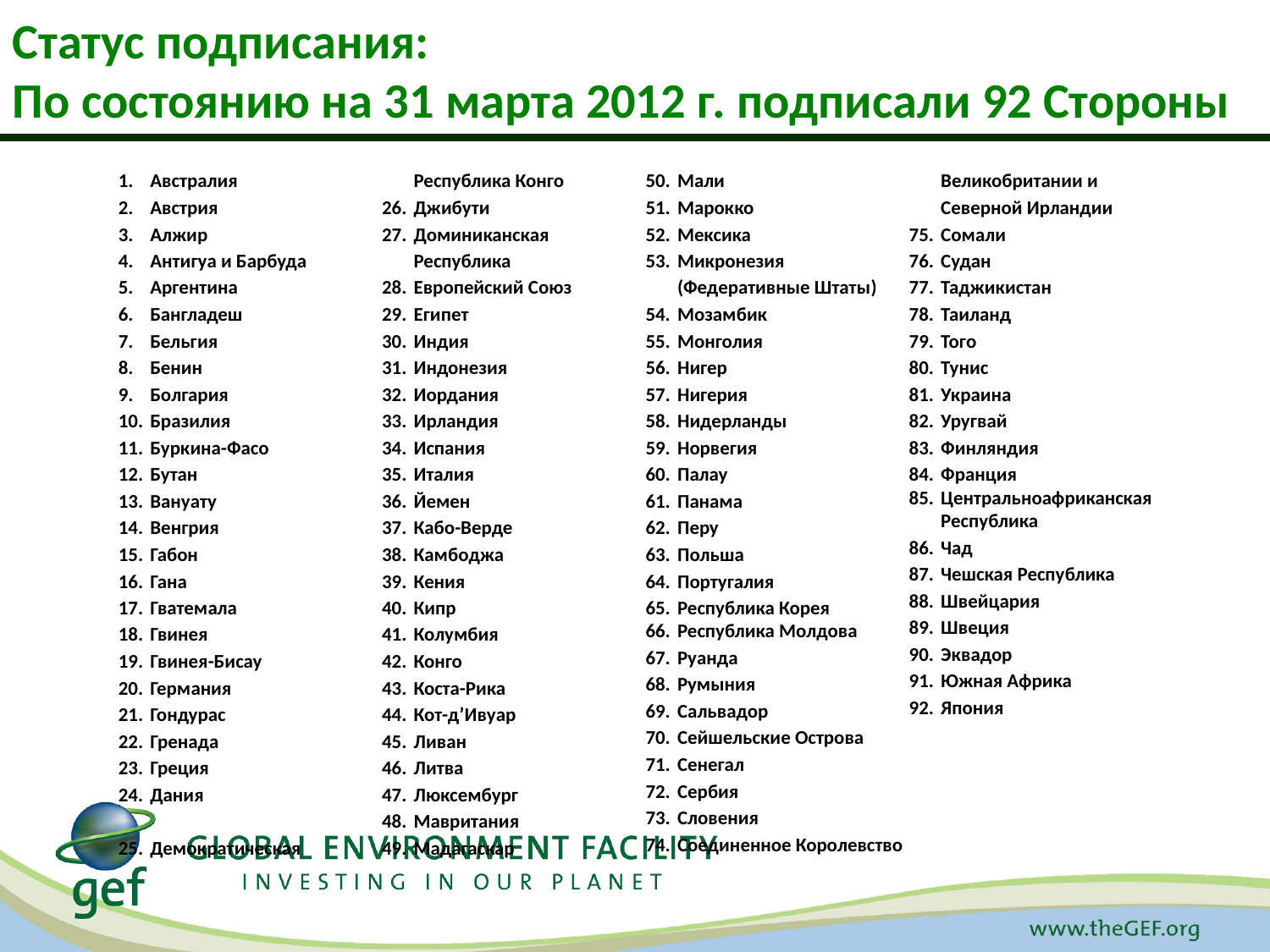

Статус подписания:
По состоянию на 31 марта 2012 г. подписали 92 Стороны
Австралия
Австрия
Алжир
Антигуа и Барбуда
Аргентина
Бангладеш
Бельгия
Бенин
Болгария
Бразилия
Буркина-Фасо
Бутан
Вануату
Венгрия
Габон
Гана
Гватемала
Гвинея
Гвинея-Бисау
Германия
Гондурас
Гренада
Греция
Дания
Демократическая Республика Конго
Джибути
Доминиканская Республика
Европейский Союз
Египет
Индия
Индонезия
Иордания
Ирландия
Испания
Италия
Йемен
Кабо-Верде
Камбоджа
Кения
Кипр
Колумбия
Конго
Коста-Рика
Кот-д’Ивуар
Ливан
Литва
Люксембург
Мавритания
Мадагаскар
Мали
Марокко
Мексика
Микронезия (Федеративные Штаты)
Мозамбик
Монголия
Нигер
Нигерия
Нидерланды
Норвегия
Палау
Панама
Перу
Польша
Португалия
Республика Корея
Республика Молдова
Руанда
Румыния
Сальвадор
Сейшельские Острова
Сенегал
Сербия
Словения
Соединенное Королевство Великобритании и Северной Ирландии
Сомали
Судан
Таджикистан
Таиланд
Того
Тунис
Украина
Уругвай
Финляндия
Франция
Центральноафриканская Республика
Чад
Чешская Республика
Швейцария
Швеция
Эквадор
Южная Африка
Япония